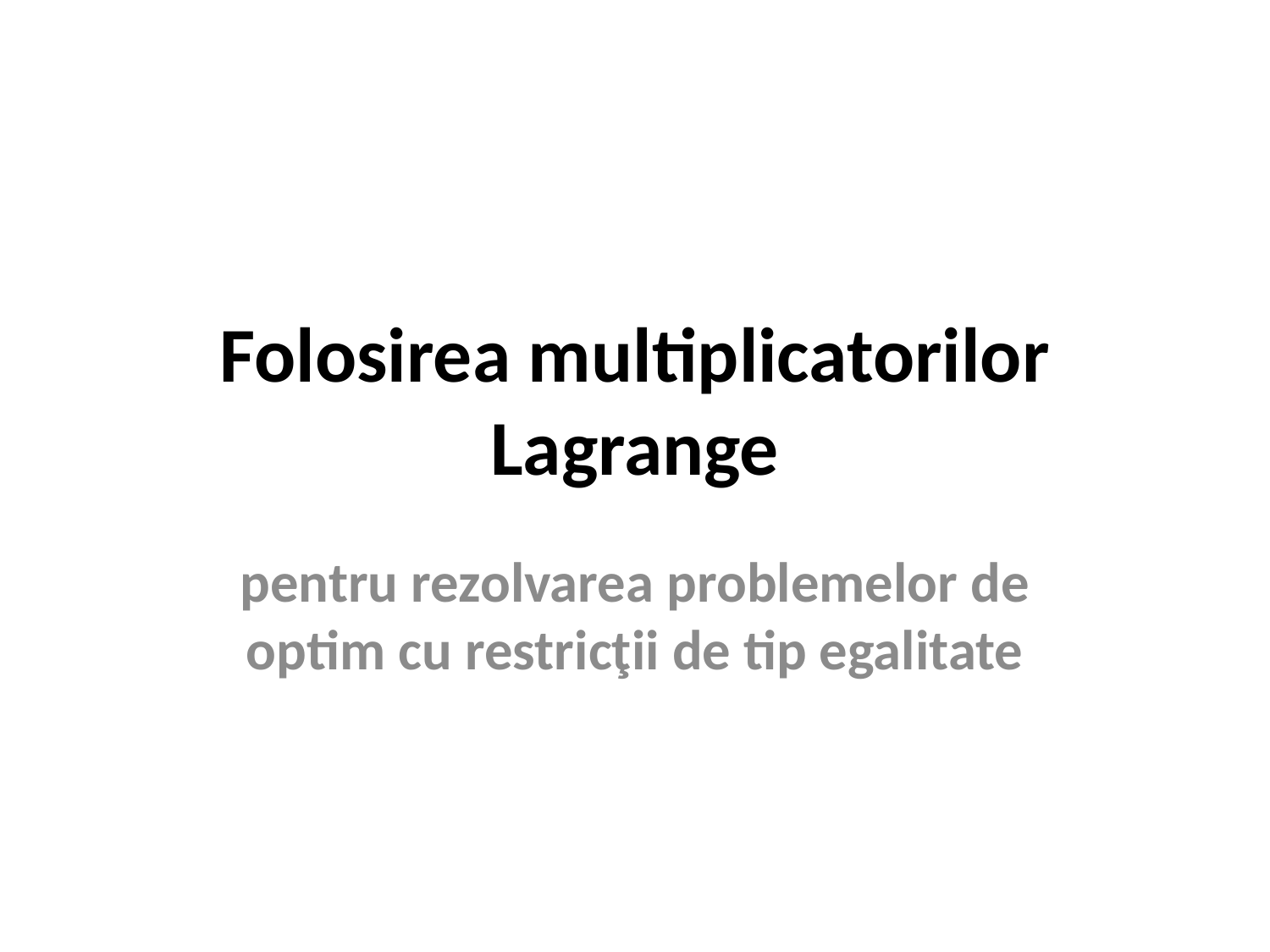

# Folosirea multiplicatorilor Lagrange
pentru rezolvarea problemelor de optim cu restricţii de tip egalitate